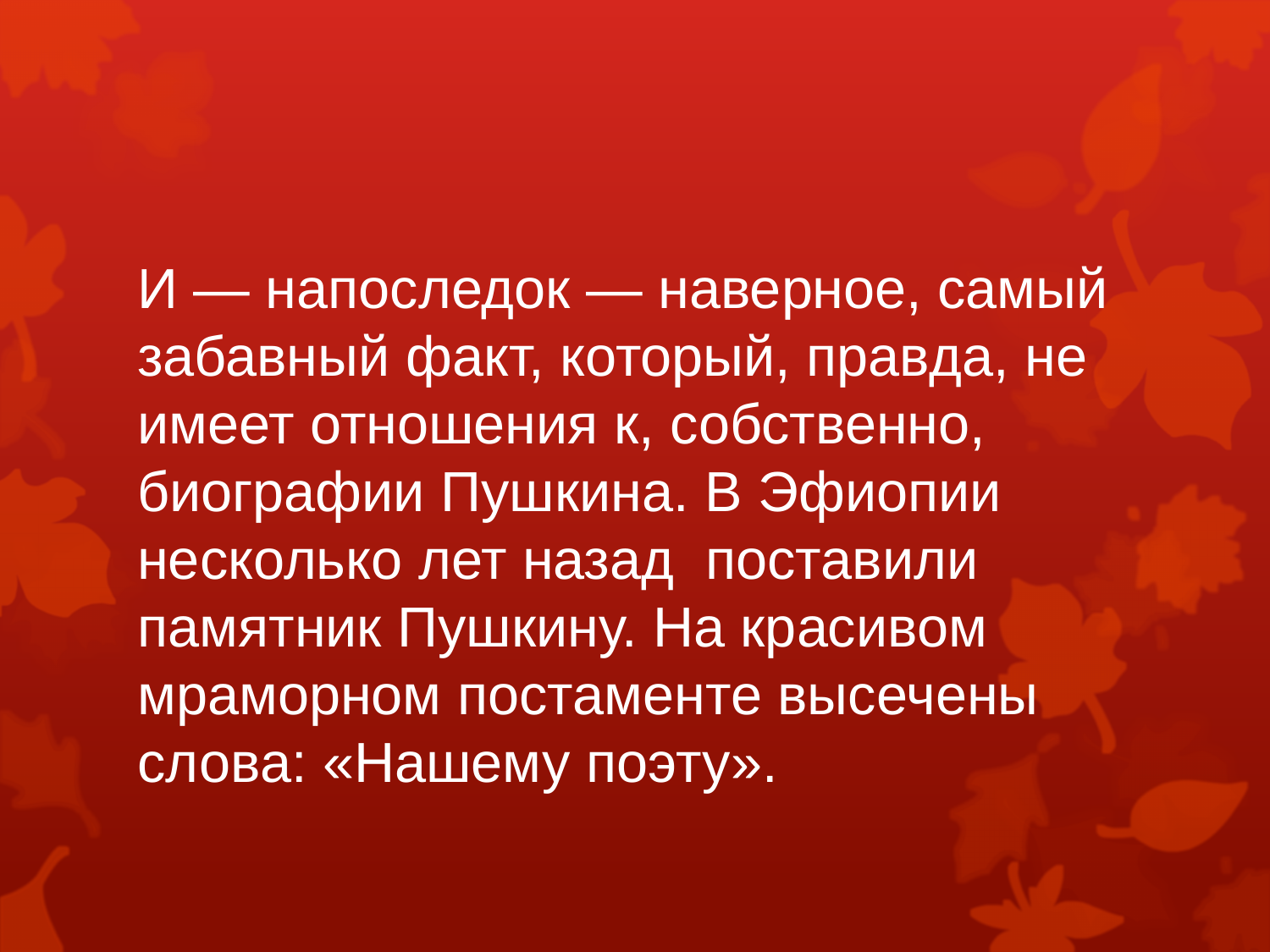

И — напоследок — наверное, самый забавный факт, который, правда, не имеет отношения к, собственно, биографии Пушкина. В Эфиопии несколько лет назад  поставили памятник Пушкину. На красивом мраморном постаменте высечены слова: «Нашему поэту».